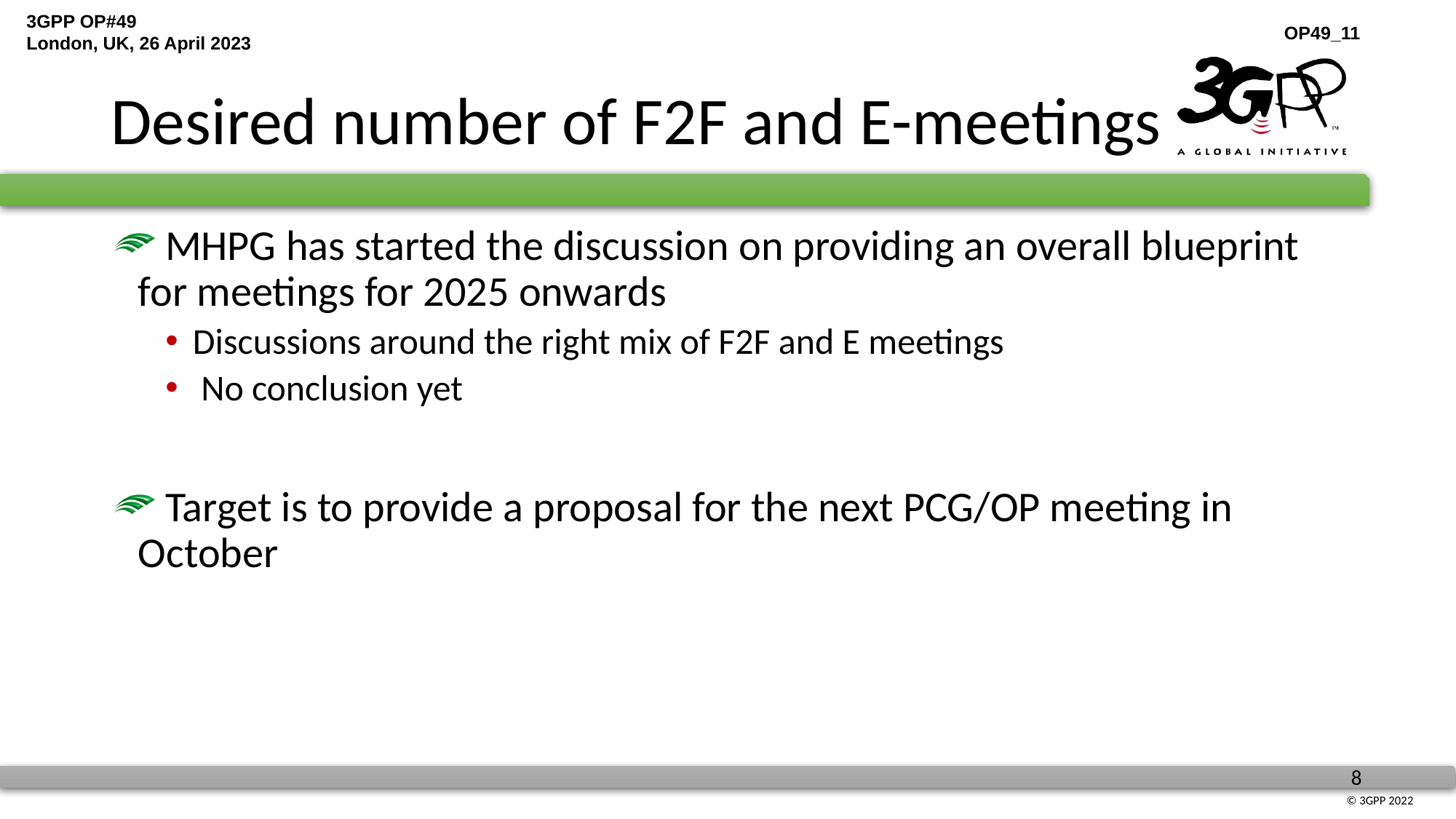

# Desired number of F2F and E-meetings
 MHPG has started the discussion on providing an overall blueprint for meetings for 2025 onwards
Discussions around the right mix of F2F and E meetings
 No conclusion yet

 Target is to provide a proposal for the next PCG/OP meeting in October